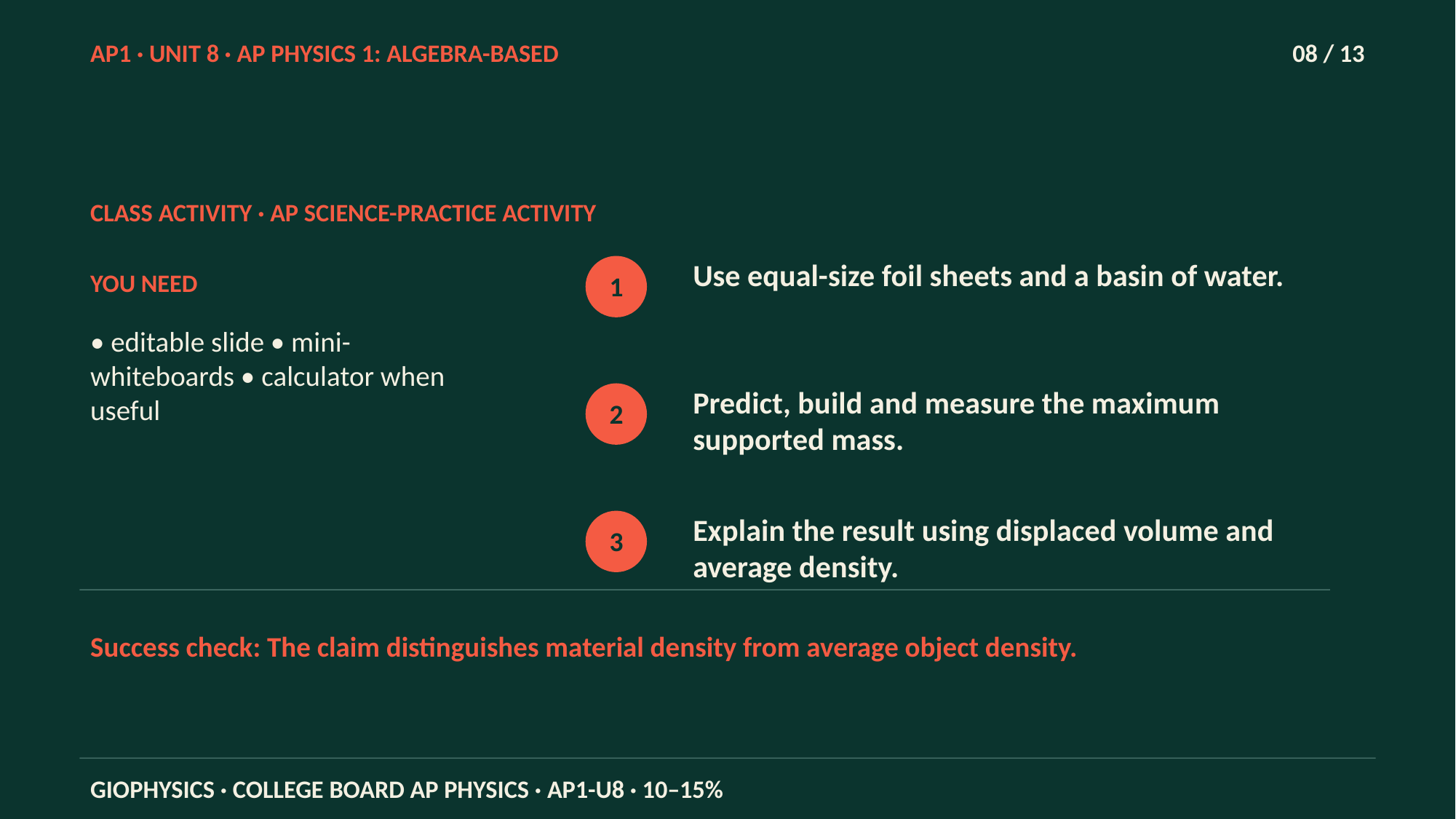

AP1 · UNIT 8 · AP PHYSICS 1: ALGEBRA-BASED
08 / 13

CLASS ACTIVITY · AP SCIENCE-PRACTICE ACTIVITY
Use equal-size foil sheets and a basin of water.

YOU NEED
1
• editable slide • mini-whiteboards • calculator when useful
Predict, build and measure the maximum supported mass.

2
Explain the result using displaced volume and average density.

3

Success check: The claim distinguishes material density from average object density.

GIOPHYSICS · COLLEGE BOARD AP PHYSICS · AP1-U8 · 10–15%